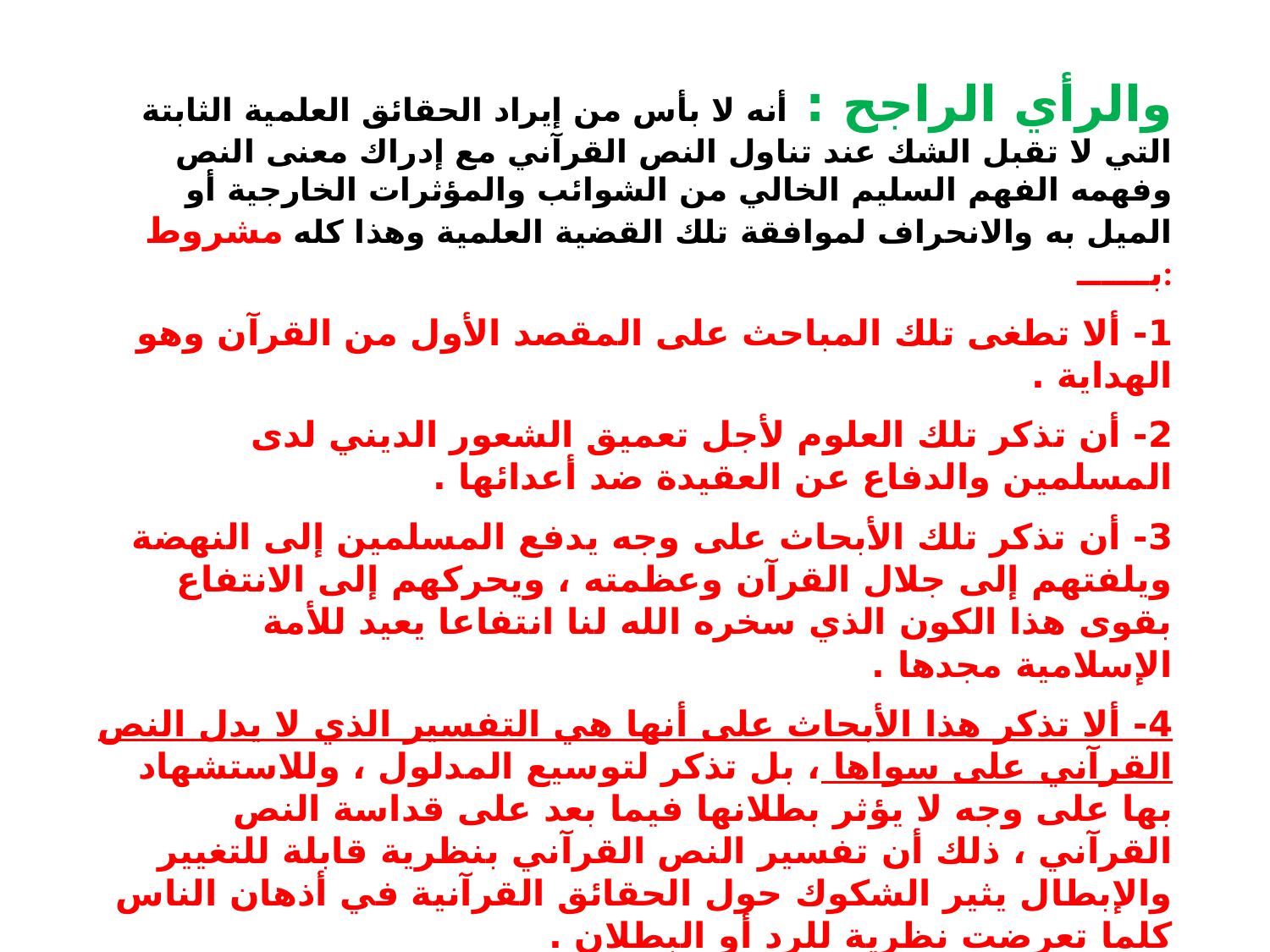

والرأي الراجح : أنه لا بأس من إيراد الحقائق العلمية الثابتة التي لا تقبل الشك عند تناول النص القرآني مع إدراك معنى النص وفهمه الفهم السليم الخالي من الشوائب والمؤثرات الخارجية أو الميل به والانحراف لموافقة تلك القضية العلمية وهذا كله مشروط بــــــ:
1- ألا تطغى تلك المباحث على المقصد الأول من القرآن وهو الهداية .
2- أن تذكر تلك العلوم لأجل تعميق الشعور الديني لدى المسلمين والدفاع عن العقيدة ضد أعدائها .
3- أن تذكر تلك الأبحاث على وجه يدفع المسلمين إلى النهضة ويلفتهم إلى جلال القرآن وعظمته ، ويحركهم إلى الانتفاع بقوى هذا الكون الذي سخره الله لنا انتفاعا يعيد للأمة الإسلامية مجدها .
4- ألا تذكر هذا الأبحاث على أنها هي التفسير الذي لا يدل النص القرآني على سواها ، بل تذكر لتوسيع المدلول ، وللاستشهاد بها على وجه لا يؤثر بطلانها فيما بعد على قداسة النص القرآني ، ذلك أن تفسير النص القرآني بنظرية قابلة للتغيير والإبطال يثير الشكوك حول الحقائق القرآنية في أذهان الناس كلما تعرضت نظرية للرد أو البطلان .
ومن أهم المؤلفات في هذا اللون من التفسير :
التفسير الكبير للفخر الرازي ، والجواهر في تفسير القرآن الكريم لطنطاوي جوهري .